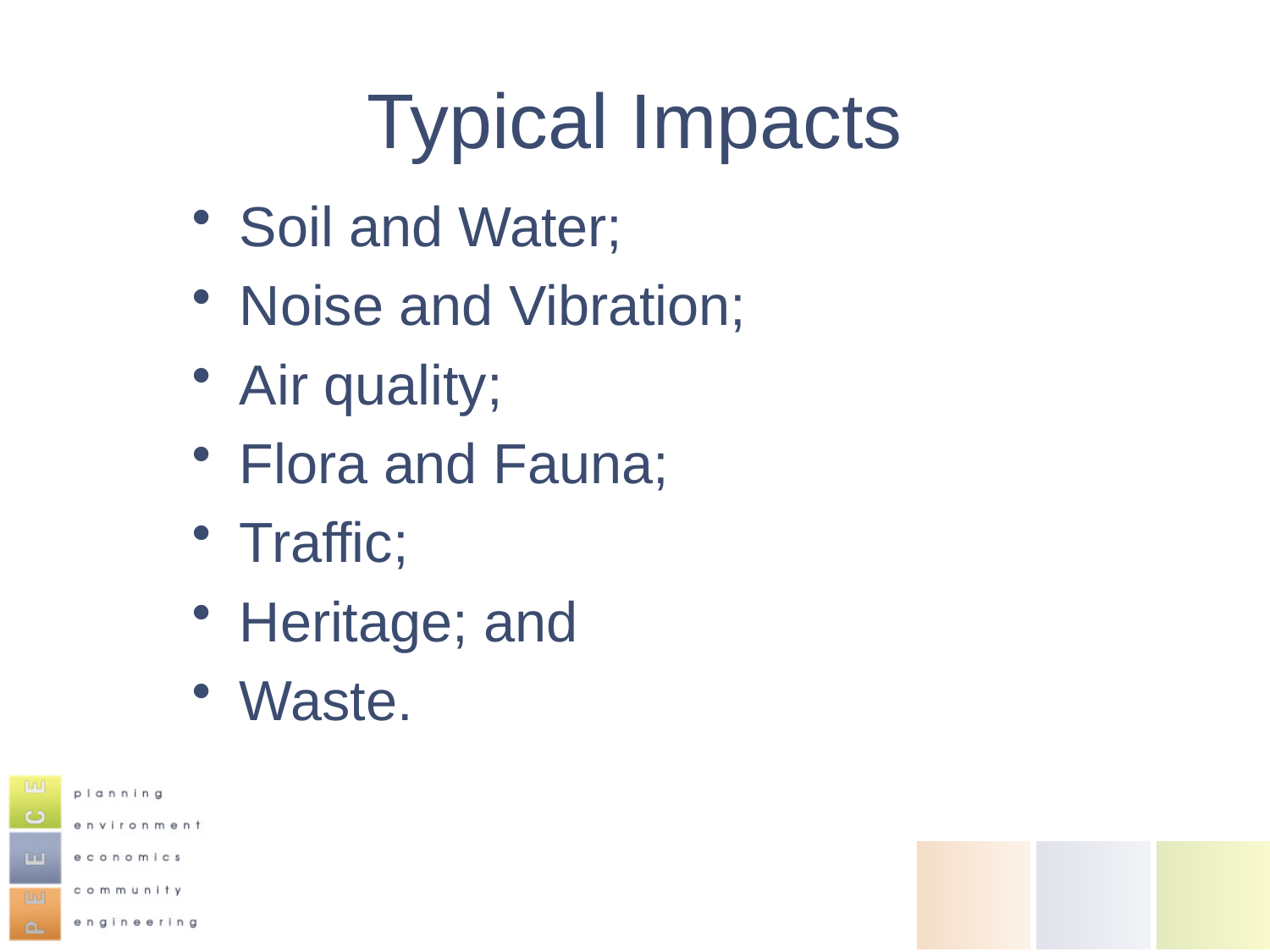

# Typical Impacts
Soil and Water;
Noise and Vibration;
Air quality;
Flora and Fauna;
Traffic;
Heritage; and
Waste.